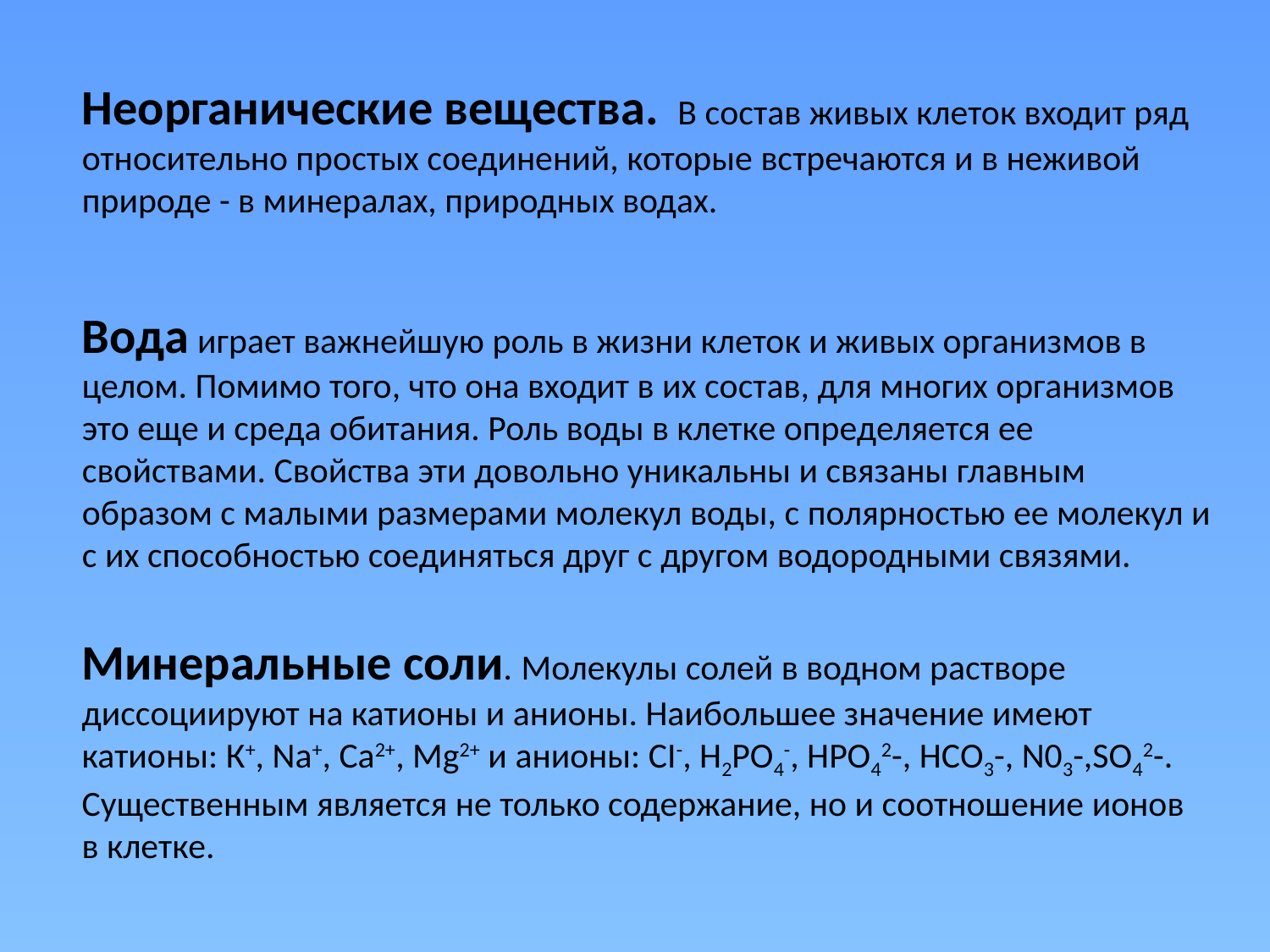

Неорганические вещества.  В состав живых клеток входит ряд относительно простых соединений, которые встречаются и в неживой природе - в минералах, природных водах.

Вода играет важнейшую роль в жизни клеток и живых организмов в целом. Помимо того, что она входит в их состав, для многих организмов это еще и среда обитания. Роль воды в клетке определяется ее свойствами. Свойства эти довольно уникальны и связаны главным образом с малыми размерами молекул воды, с полярностью ее молекул и с их способностью соединяться друг с другом водородными связями.
Минеральные соли. Молекулы солей в водном растворе диссоциируют на катионы и анионы. Наибольшее значение име­ют катионы: К+, Na+, Са2+, Мg2+ и анионы: СI-, Н2РО4-, HPО42-, НСО3-, N03-,SО42-. Существенным является не только содержание, но и соотношение ионов в клетке.